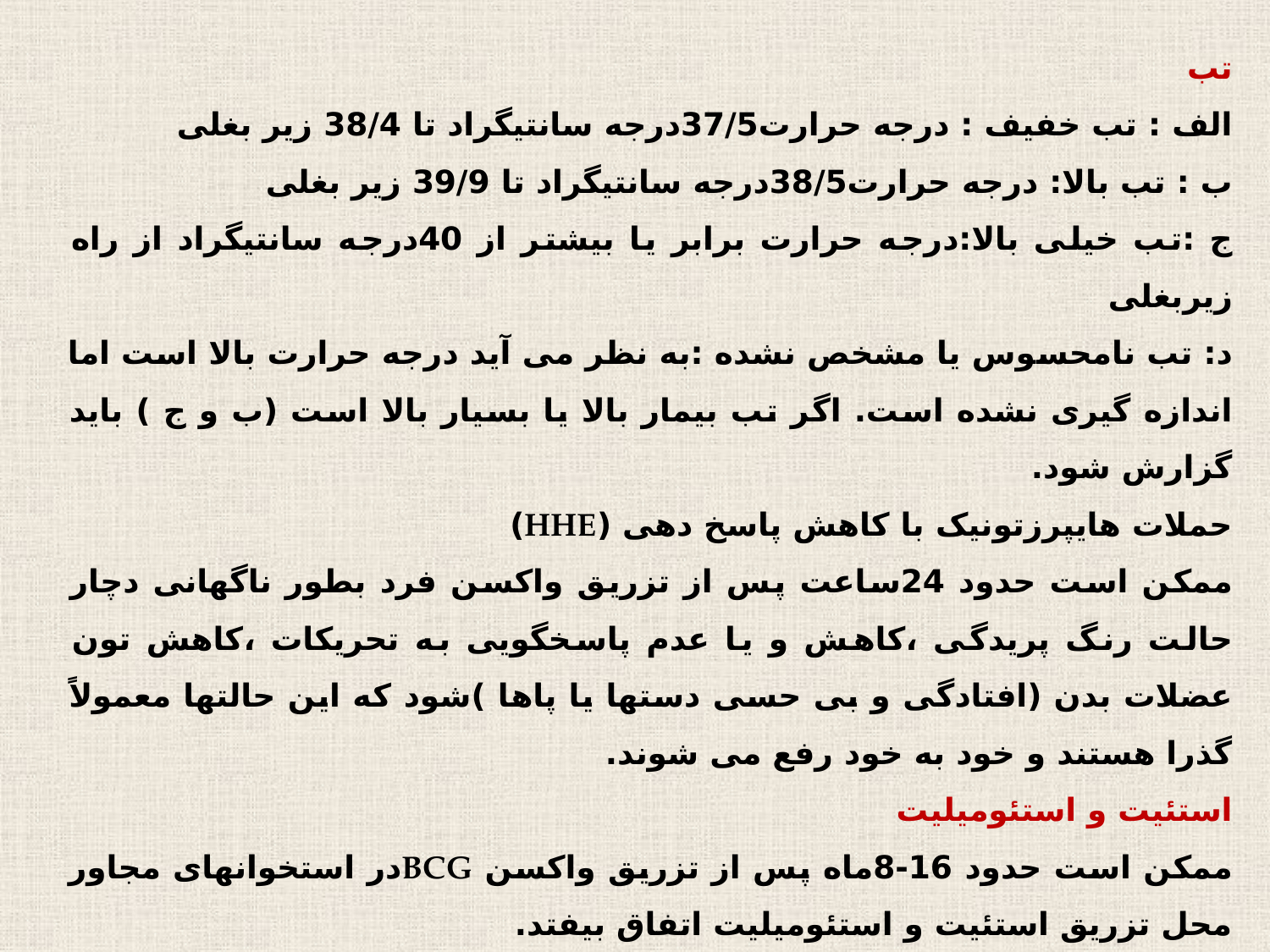

تب
الف : تب خفیف : درجه حرارت37/5درجه سانتیگراد تا 38/4 زیر بغلی
ب : تب بالا: درجه حرارت38/5درجه سانتیگراد تا 39/9 زیر بغلی
ج :تب خیلی بالا:درجه حرارت برابر یا بیشتر از 40درجه سانتیگراد از راه زیربغلی
د: تب نامحسوس یا مشخص نشده :به نظر می آید درجه حرارت بالا است اما اندازه گیری نشده است. اگر تب بیمار بالا یا بسیار بالا است (ب و ج ) باید گزارش شود.
حملات هایپرزتونیک با کاهش پاسخ دهی (HHE)
ممکن است حدود 24ساعت پس از تزریق واکسن فرد بطور ناگهانی دچار حالت رنگ پریدگی ،کاهش و یا عدم پاسخگویی به تحریکات ،کاهش تون عضلات بدن (افتادگی و بی حسی دستها یا پاها )شود که این حالتها معمولاً گذرا هستند و خود به خود رفع می شوند.
استئیت و استئومیلیت
ممکن است حدود 16-8ماه پس از تزریق واکسن BCGدر استخوانهای مجاور محل تزریق استئیت و استئومیلیت اتفاق بیفتد.